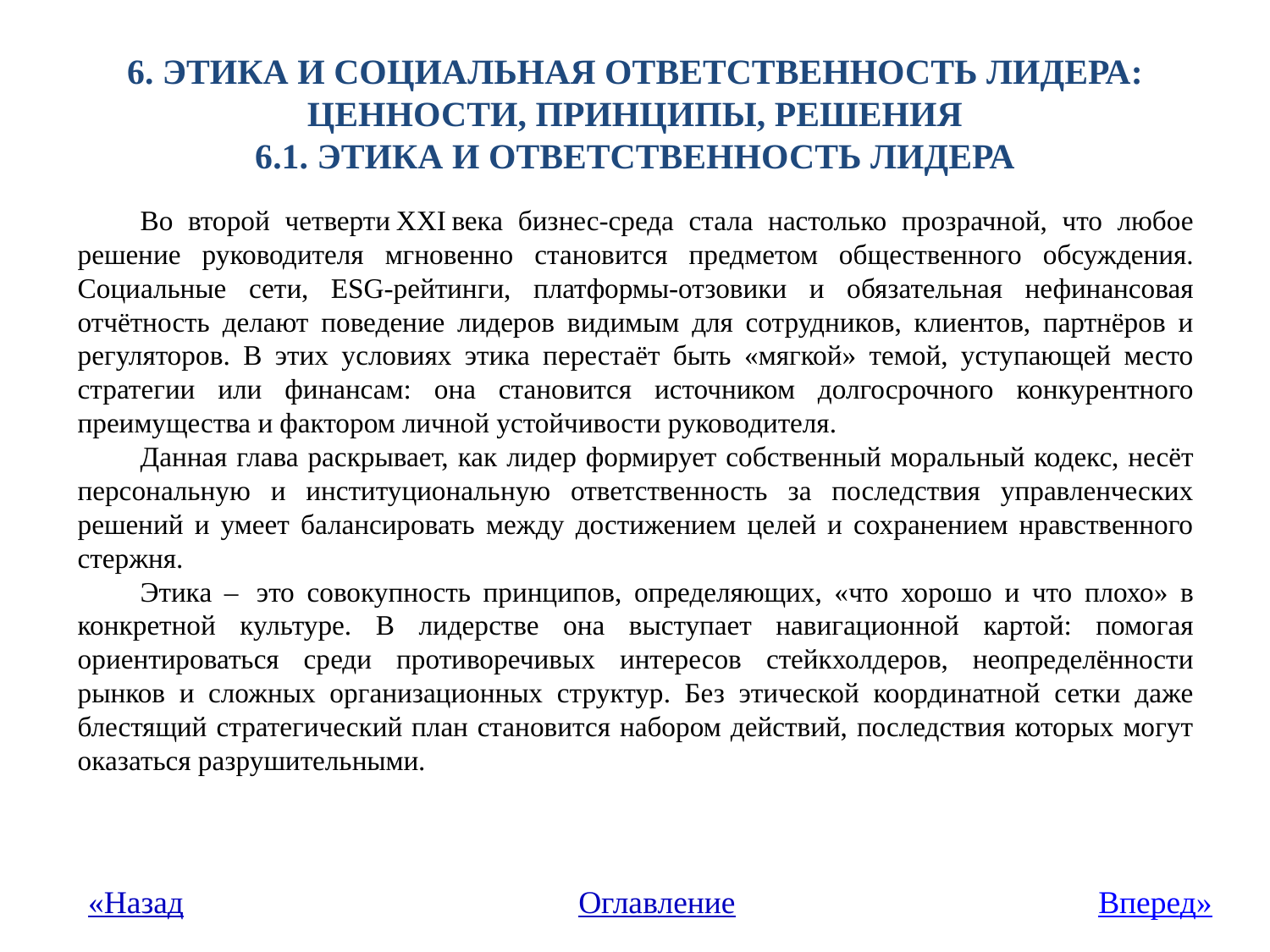

# 6. ЭТИКА И СОЦИАЛЬНАЯ ОТВЕТСТВЕННОСТЬ ЛИДЕРА: ЦЕННОСТИ, ПРИНЦИПЫ, РЕШЕНИЯ 6.1. ЭТИКА И ОТВЕТСТВЕННОСТЬ ЛИДЕРА
Во второй четверти XXI века бизнес-среда стала настолько прозрачной, что любое решение руководителя мгновенно становится предметом общественного обсуждения. Социальные сети, ESG‑рейтинги, платформы-отзовики и обязательная нефинансовая отчётность делают поведение лидеров видимым для сотрудников, клиентов, партнёров и регуляторов. В этих условиях этика перестаёт быть «мягкой» темой, уступающей место стратегии или финансам: она становится источником долгосрочного конкурентного преимущества и фактором личной устойчивости руководителя.
Данная глава раскрывает, как лидер формирует собственный моральный кодекс, несёт персональную и институциональную ответственность за последствия управленческих решений и умеет балансировать между достижением целей и сохранением нравственного стержня.
Этика –  это совокупность принципов, определяющих, «что хорошо и что плохо» в конкретной культуре. В лидерстве она выступает навигационной картой: помогая ориентироваться среди противоречивых интересов стейкхолдеров, неопределённости рынков и сложных организационных структур. Без этической координатной сетки даже блестящий стратегический план становится набором действий, последствия которых могут оказаться разрушительными.

«Назад
Оглавление
Вперед»